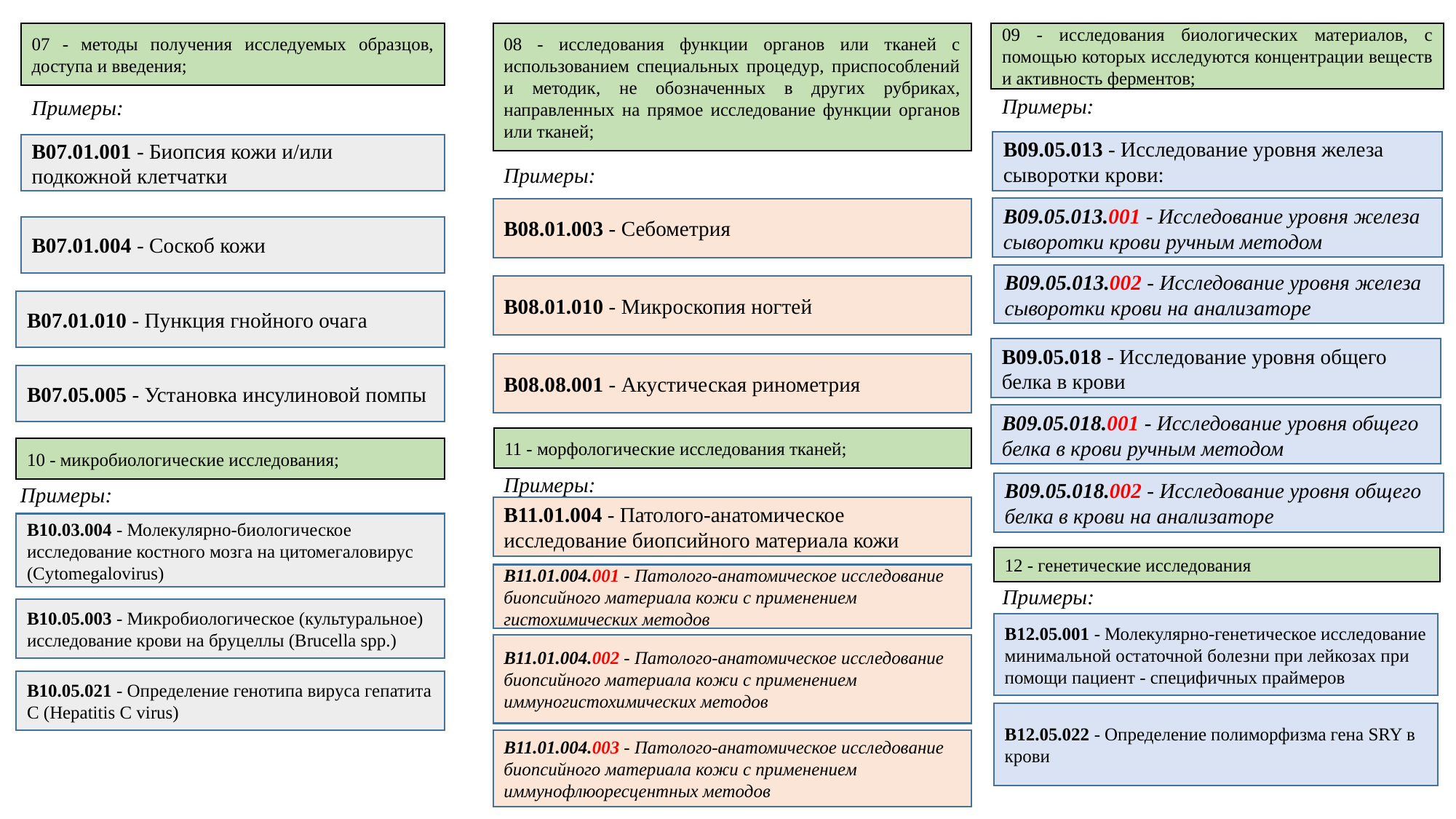

07 - методы получения исследуемых образцов, доступа и введения;
08 - исследования функции органов или тканей с использованием специальных процедур, приспособлений и методик, не обозначенных в других рубриках, направленных на прямое исследование функции органов или тканей;
09 - исследования биологических материалов, с помощью которых исследуются концентрации веществ и активность ферментов;
Примеры:
Примеры:
B09.05.013 - Исследование уровня железа сыворотки крови:
B07.01.001 - Биопсия кожи и/или подкожной клетчатки
Примеры:
B09.05.013.001 - Исследование уровня железа сыворотки крови ручным методом
B08.01.003 - Себометрия
B07.01.004 - Соскоб кожи
B09.05.013.002 - Исследование уровня железа сыворотки крови на анализаторе
B08.01.010 - Микроскопия ногтей
B07.01.010 - Пункция гнойного очага
B09.05.018 - Исследование уровня общего белка в крови
B08.08.001 - Акустическая ринометрия
B07.05.005 - Установка инсулиновой помпы
B09.05.018.001 - Исследование уровня общего белка в крови ручным методом
11 - морфологические исследования тканей;
10 - микробиологические исследования;
Примеры:
B09.05.018.002 - Исследование уровня общего белка в крови на анализаторе
Примеры:
B11.01.004 - Патолого-анатомическое исследование биопсийного материала кожи
B10.03.004 - Молекулярно-биологическое исследование костного мозга на цитомегаловирус (Cytomegalovirus)
12 - генетические исследования
B11.01.004.001 - Патолого-анатомическое исследование биопсийного материала кожи с применением гистохимических методов
Примеры:
B10.05.003 - Микробиологическое (культуральное) исследование крови на бруцеллы (Brucella spp.)
B12.05.001 - Молекулярно-генетическое исследование минимальной остаточной болезни при лейкозах при помощи пациент - специфичных праймеров
B11.01.004.002 - Патолого-анатомическое исследование биопсийного материала кожи с применением иммуногистохимических методов
B10.05.021 - Определение генотипа вируса гепатита C (Hepatitis C virus)
B12.05.022 - Определение полиморфизма гена SRY в крови
B11.01.004.003 - Патолого-анатомическое исследование биопсийного материала кожи с применением иммунофлюоресцентных методов